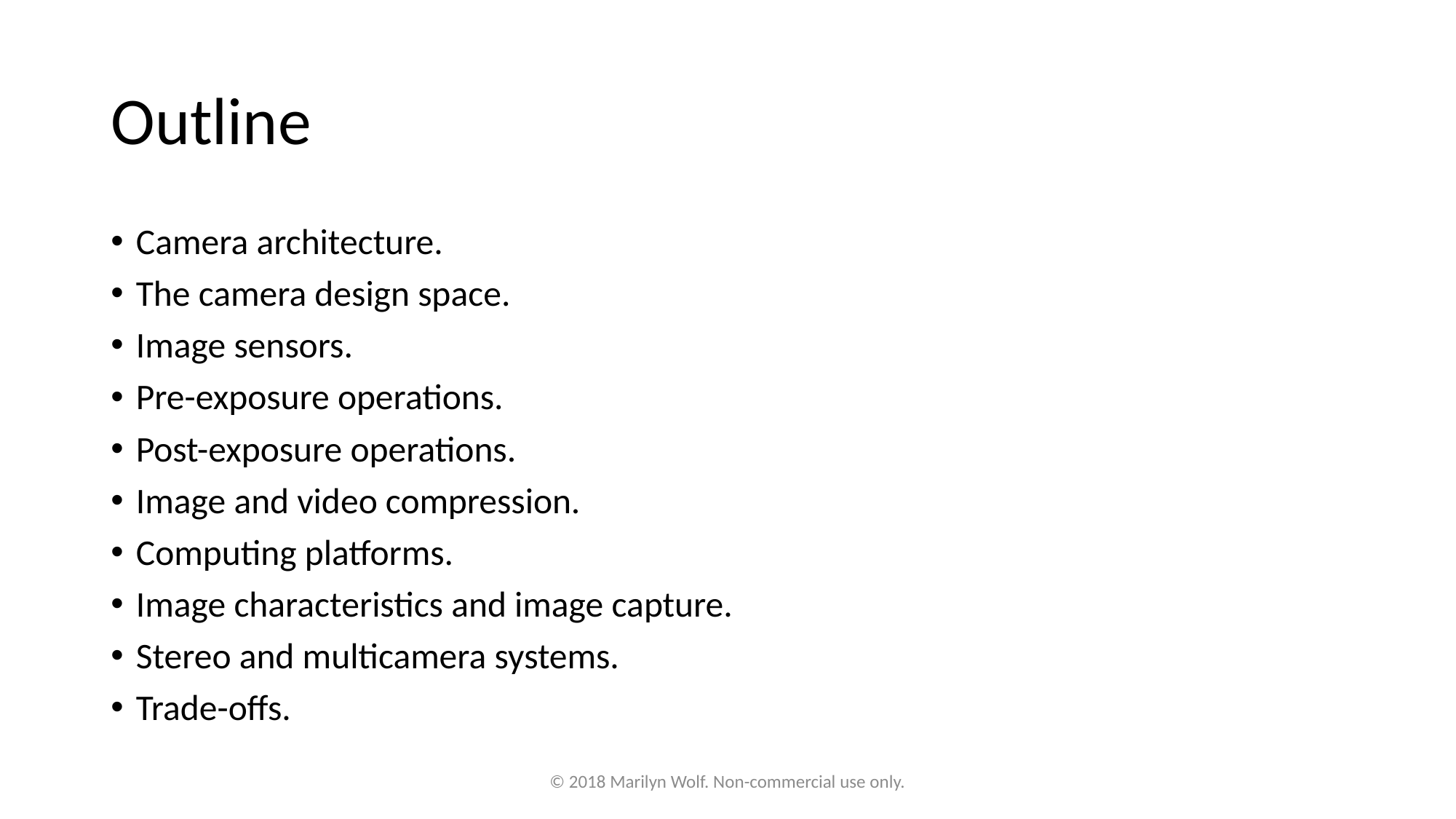

# Outline
Camera architecture.
The camera design space.
Image sensors.
Pre-exposure operations.
Post-exposure operations.
Image and video compression.
Computing platforms.
Image characteristics and image capture.
Stereo and multicamera systems.
Trade-offs.
© 2018 Marilyn Wolf. Non-commercial use only.